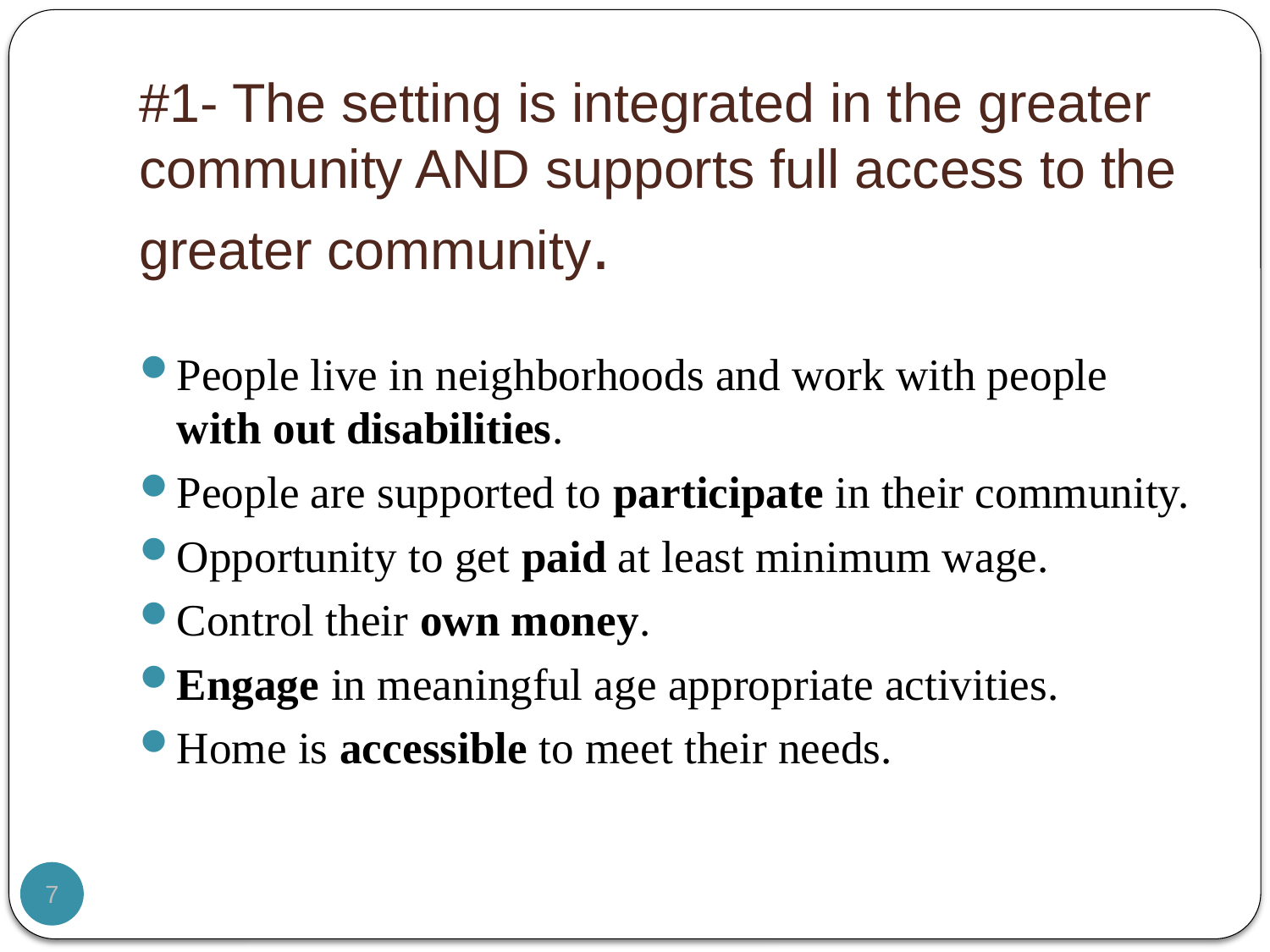

# #1- The setting is integrated in the greater community AND supports full access to the greater community.

People live in neighborhoods and work with people with out disabilities.
People are supported to participate in their community.
Opportunity to get paid at least minimum wage.
Control their own money.
Engage in meaningful age appropriate activities.
Home is accessible to meet their needs.

7